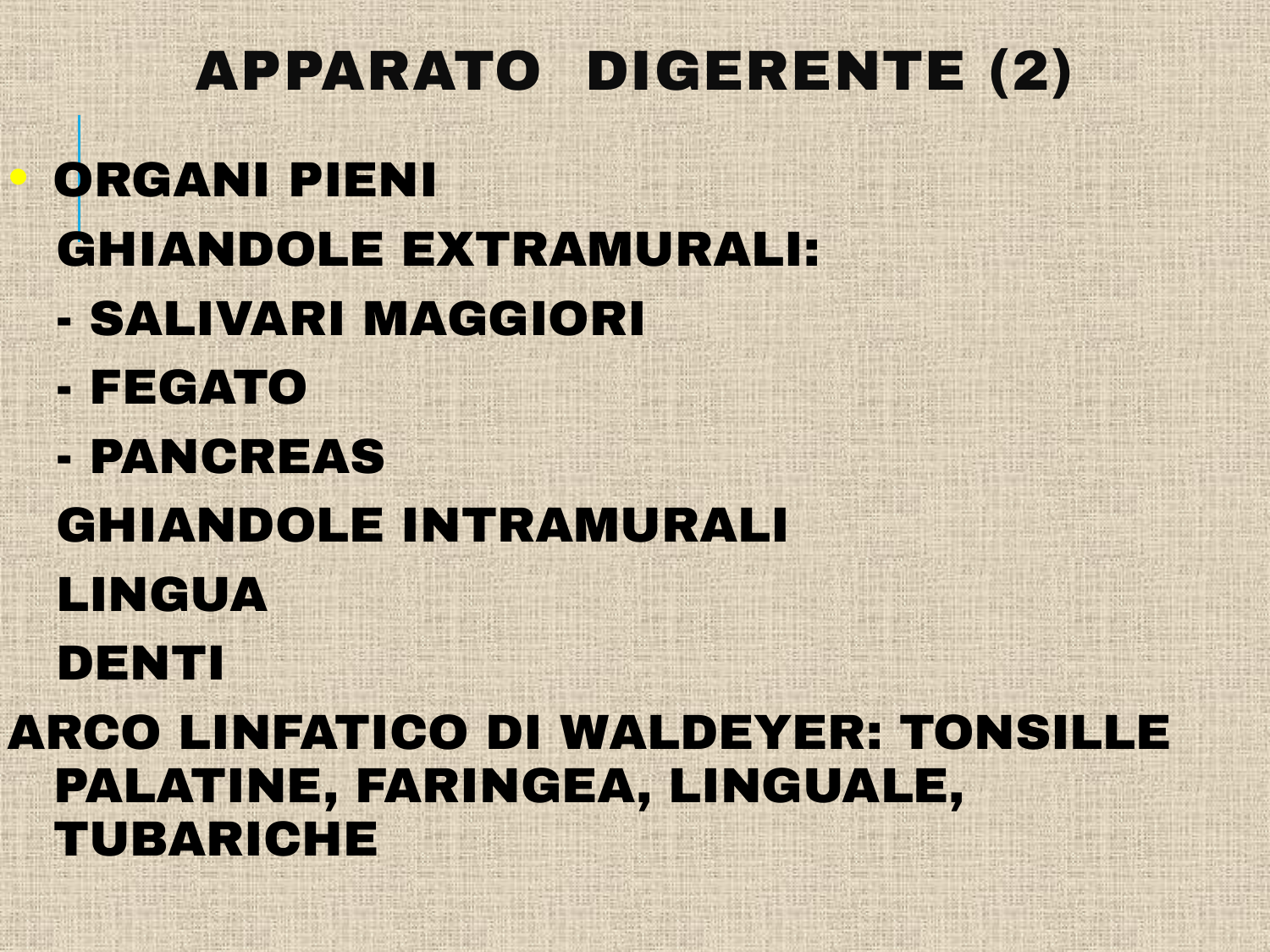

# APPARATO  DIGERENTE (2)
ORGANI PIENI
   GHIANDOLE EXTRAMURALI:
   - SALIVARI MAGGIORI
   - FEGATO
   - PANCREAS
   GHIANDOLE INTRAMURALI
   LINGUA
   DENTI
ARCO LINFATICO DI WALDEYER: TONSILLE PALATINE, FARINGEA, LINGUALE, TUBARICHE